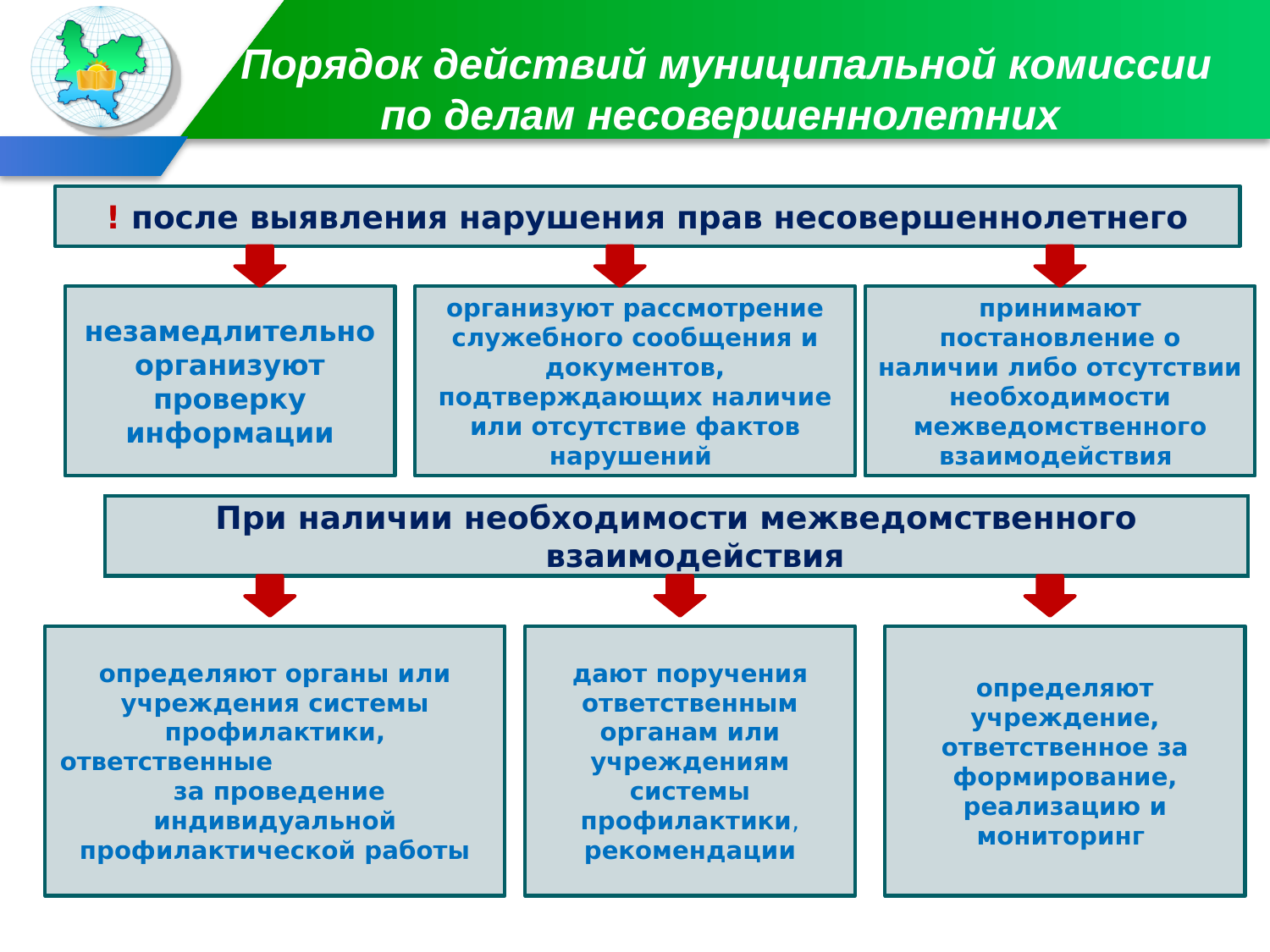

# Порядок действий муниципальной комиссии по делам несовершеннолетних
! после выявления нарушения прав несовершеннолетнего

незамедлительно организуют проверку информации
организуют рассмотрение служебного сообщения и документов, подтверждающих наличие или отсутствие фактов нарушений
принимают постановление о наличии либо отсутствии необходимости межведомственного взаимодействия
При наличии необходимости межведомственного взаимодействия

определяют органы или учреждения системы профилактики, ответственные                           за проведение индивидуальной профилактической работы
дают поручения ответственным органам или учреждениям системы профилактики, рекомендации
определяют учреждение, ответственное за формирование, реализацию и мониторинг